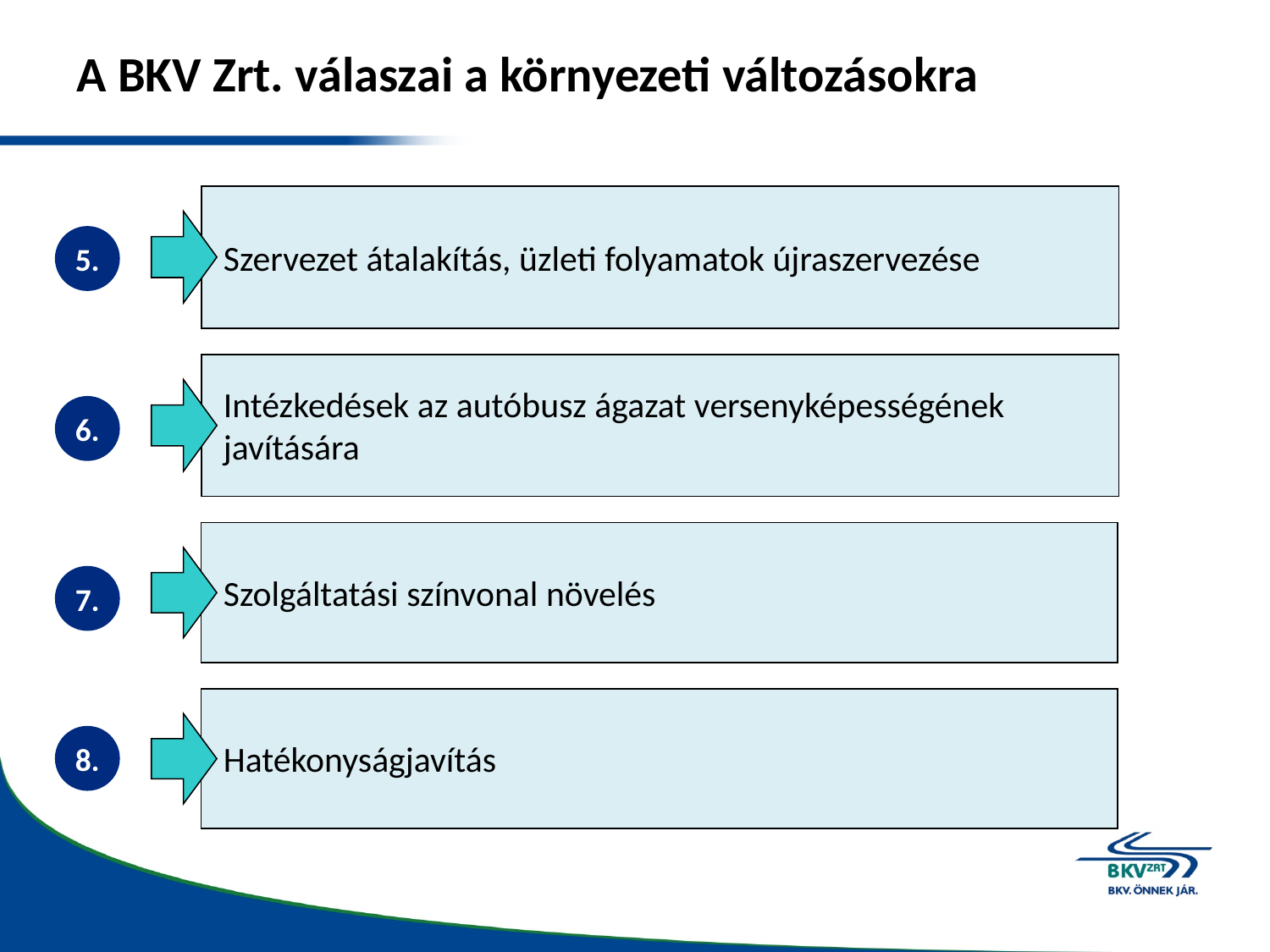

# A BKV Zrt. válaszai a környezeti változásokra

Szervezet átalakítás, üzleti folyamatok újraszervezése

5.

Intézkedések az autóbusz ágazat versenyképességének javítására

6.

Szolgáltatási színvonal növelés

7.

Hatékonyságjavítás

8.